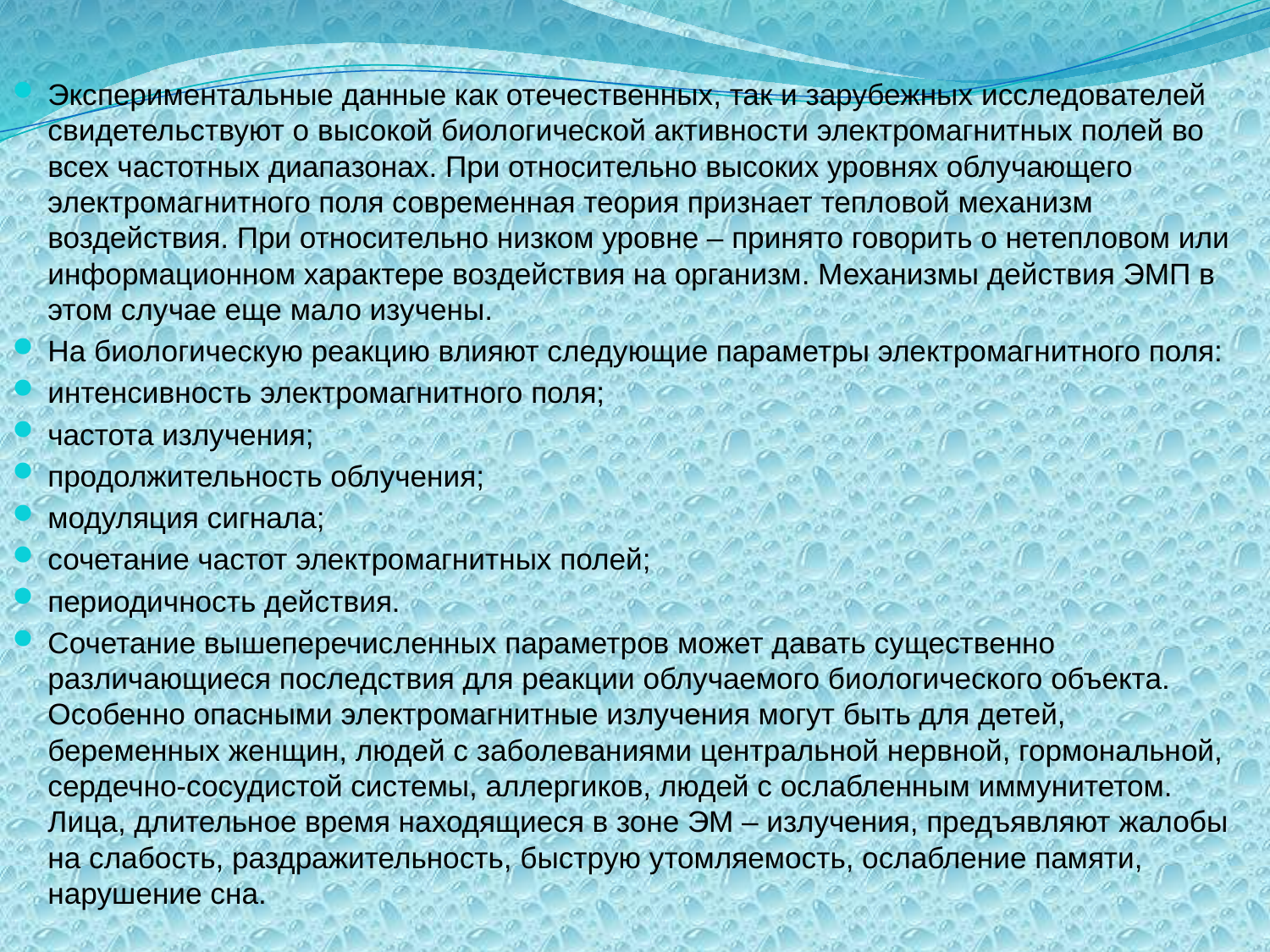

Экспериментальные данные как отечественных, так и зарубежных исследователей свидетельствуют о высокой биологической активности электромагнитных полей во всех частотных диапазонах. При относительно высоких уровнях облучающего электромагнитного поля современная теория признает тепловой механизм воздействия. При относительно низком уровне – принято говорить о нетепловом или информационном характере воздействия на организм. Механизмы действия ЭМП в этом случае еще мало изучены.
На биологическую реакцию влияют следующие параметры электромагнитного поля:
интенсивность электромагнитного поля;
частота излучения;
продолжительность облучения;
модуляция сигнала;
сочетание частот электромагнитных полей;
периодичность действия.
Сочетание вышеперечисленных параметров может давать существенно различающиеся последствия для реакции облучаемого биологического объекта. Особенно опасными электромагнитные излучения могут быть для детей, беременных женщин, людей с заболеваниями центральной нервной, гормональной, сердечно-сосудистой системы, аллергиков, людей с ослабленным иммунитетом. Лица, длительное время находящиеся в зоне ЭМ – излучения, предъявляют жалобы на слабость, раздражительность, быструю утомляемость, ослабление памяти, нарушение сна.